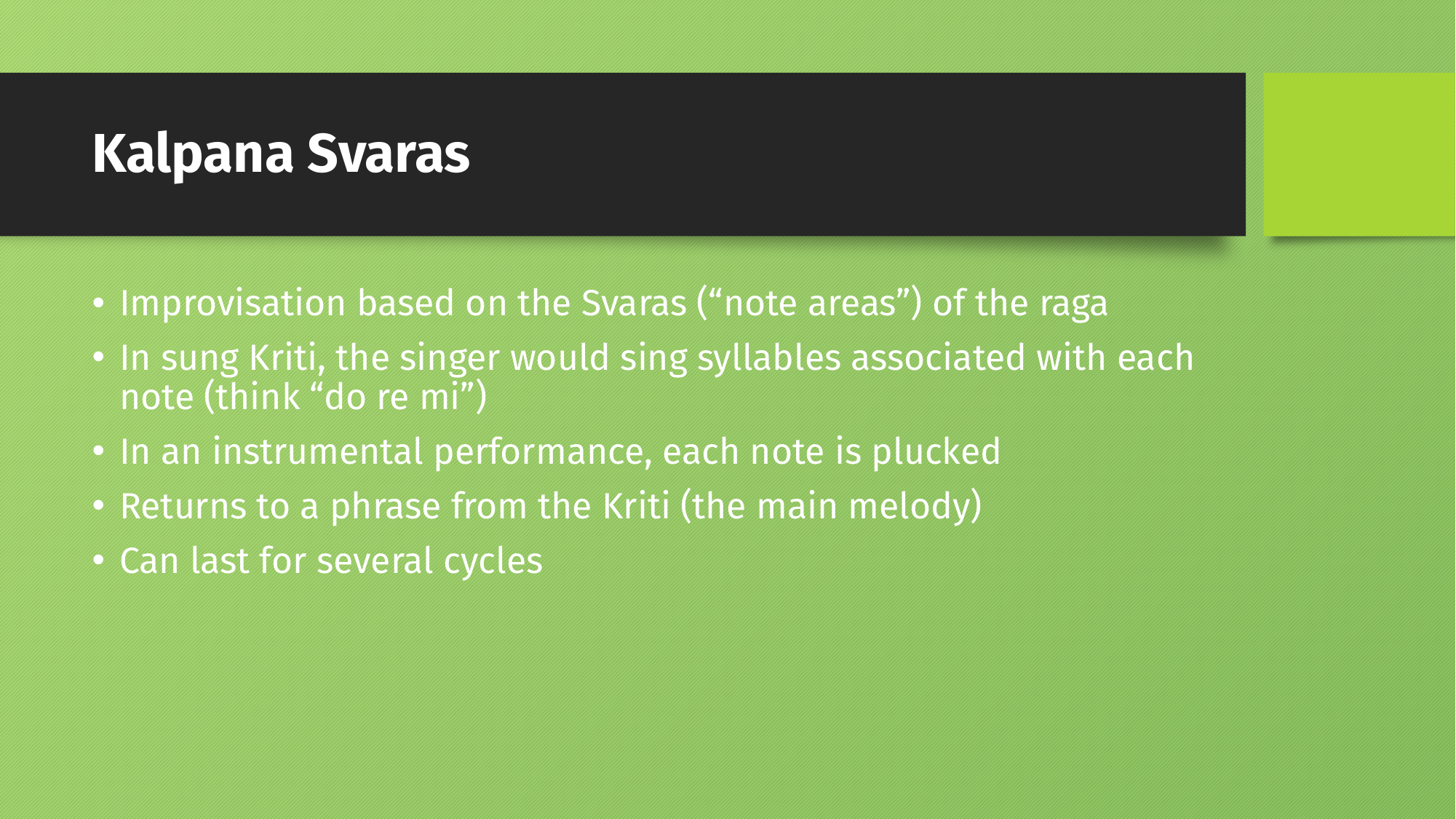

# Kalpana Svaras
Improvisation based on the Svaras (“note areas”) of the raga
In sung Kriti, the singer would sing syllables associated with each note (think “do re mi”)
In an instrumental performance, each note is plucked
Returns to a phrase from the Kriti (the main melody)
Can last for several cycles